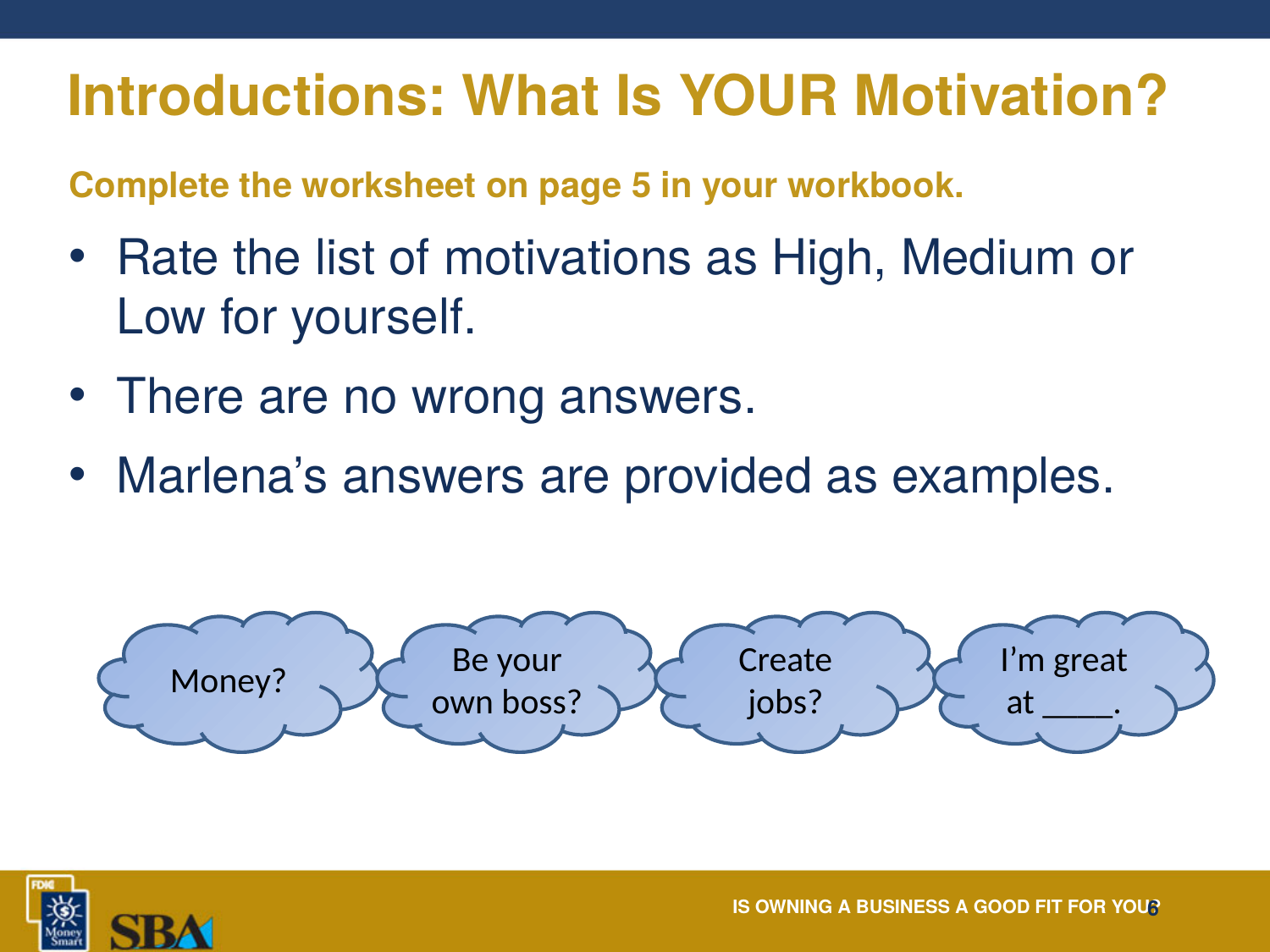

# Introductions: What Is YOUR Motivation?
Complete the worksheet on page 5 in your workbook.
Rate the list of motivations as High, Medium or Low for yourself.
There are no wrong answers.
Marlena’s answers are provided as examples.
I’m great at ____.
Create jobs?
Be your own boss?
Money?